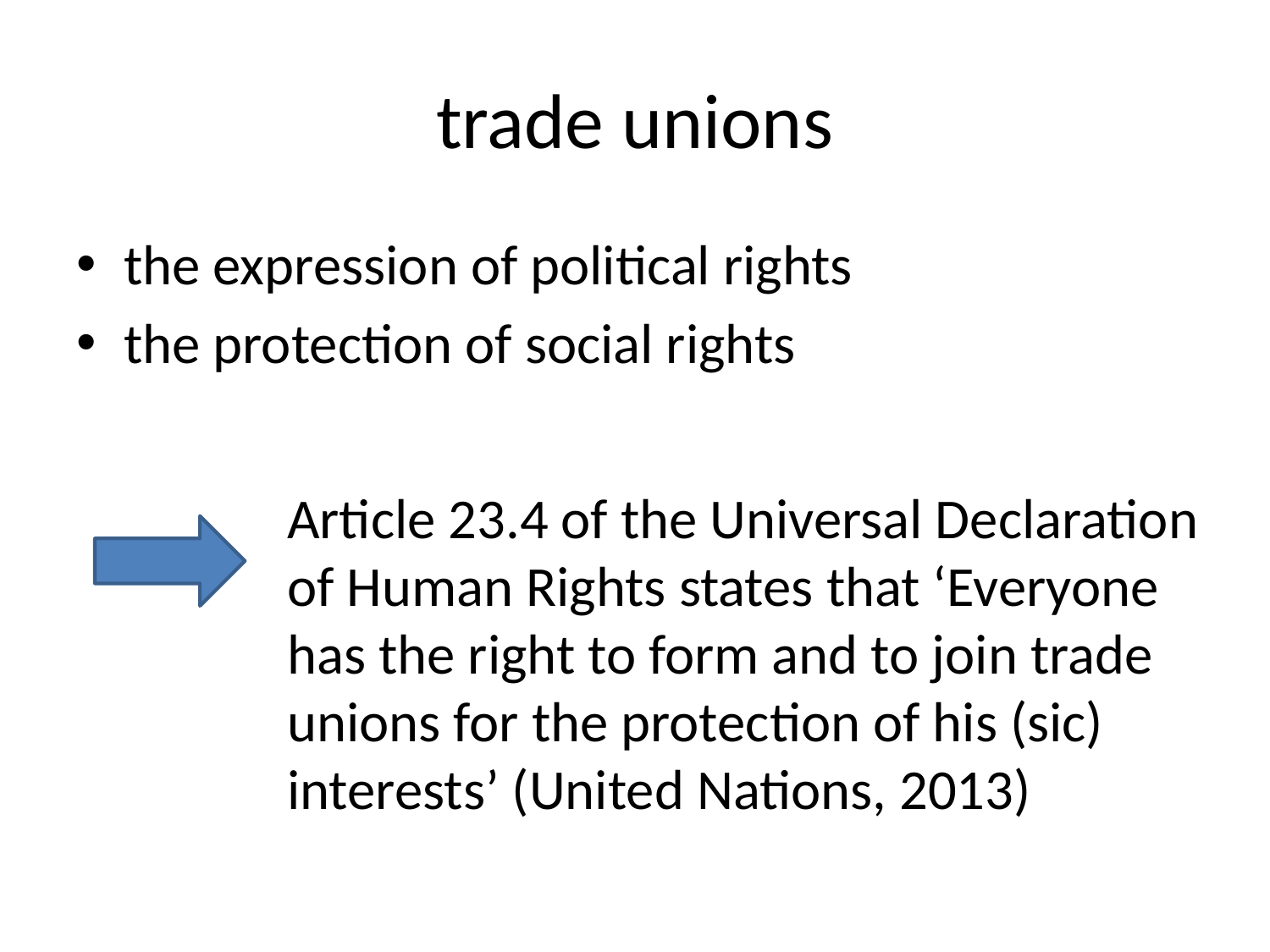

# trade unions
the expression of political rights
the protection of social rights

Article 23.4 of the Universal Declaration of Human Rights states that ‘Everyone has the right to form and to join trade unions for the protection of his (sic) interests’ (United Nations, 2013)